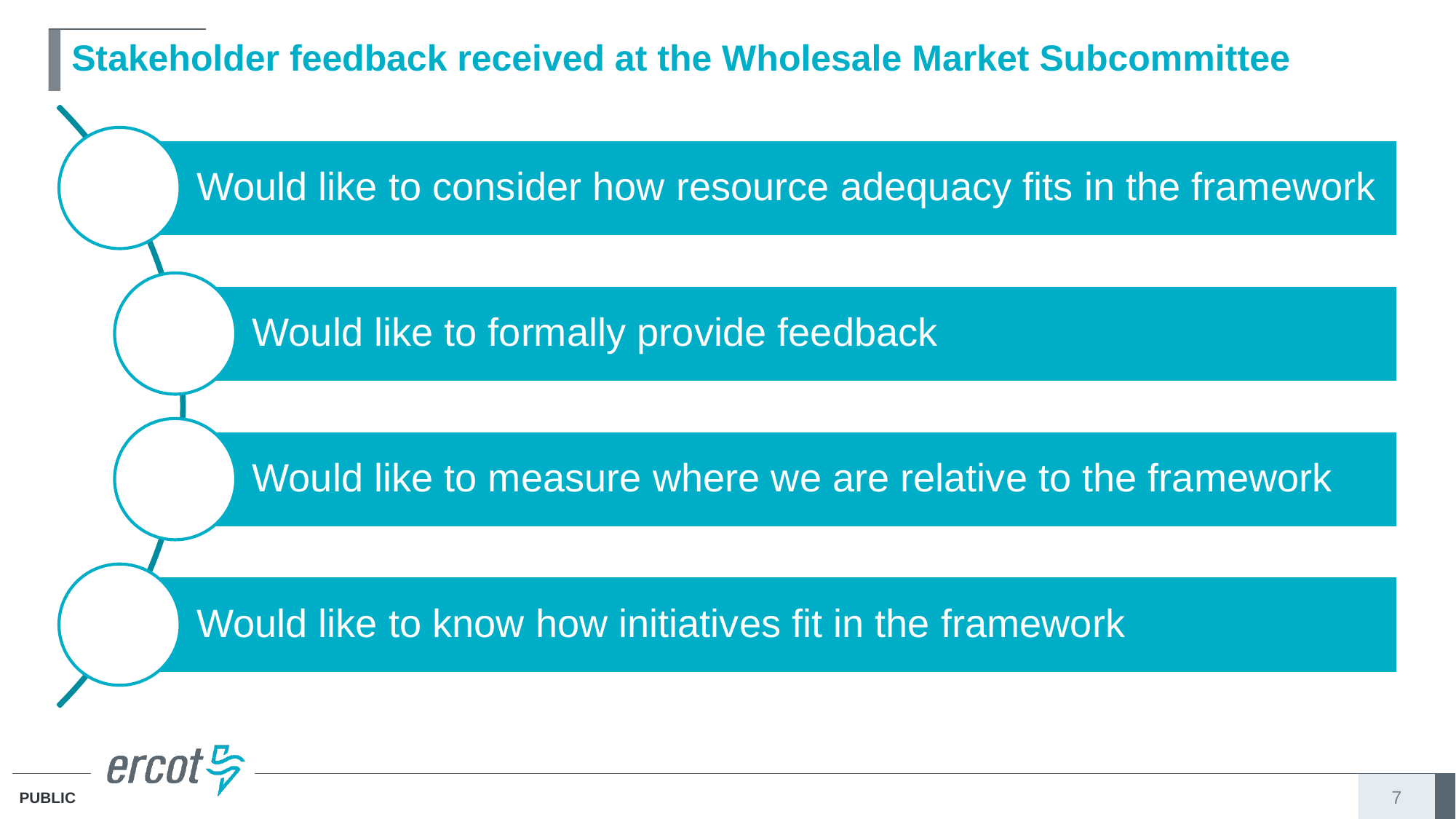

# Stakeholder feedback received at the Wholesale Market Subcommittee
Would like to consider how resource adequacy fits in the framework
Would like to formally provide feedback
Would like to measure where we are relative to the framework
Would like to know how initiatives fit in the framework
7